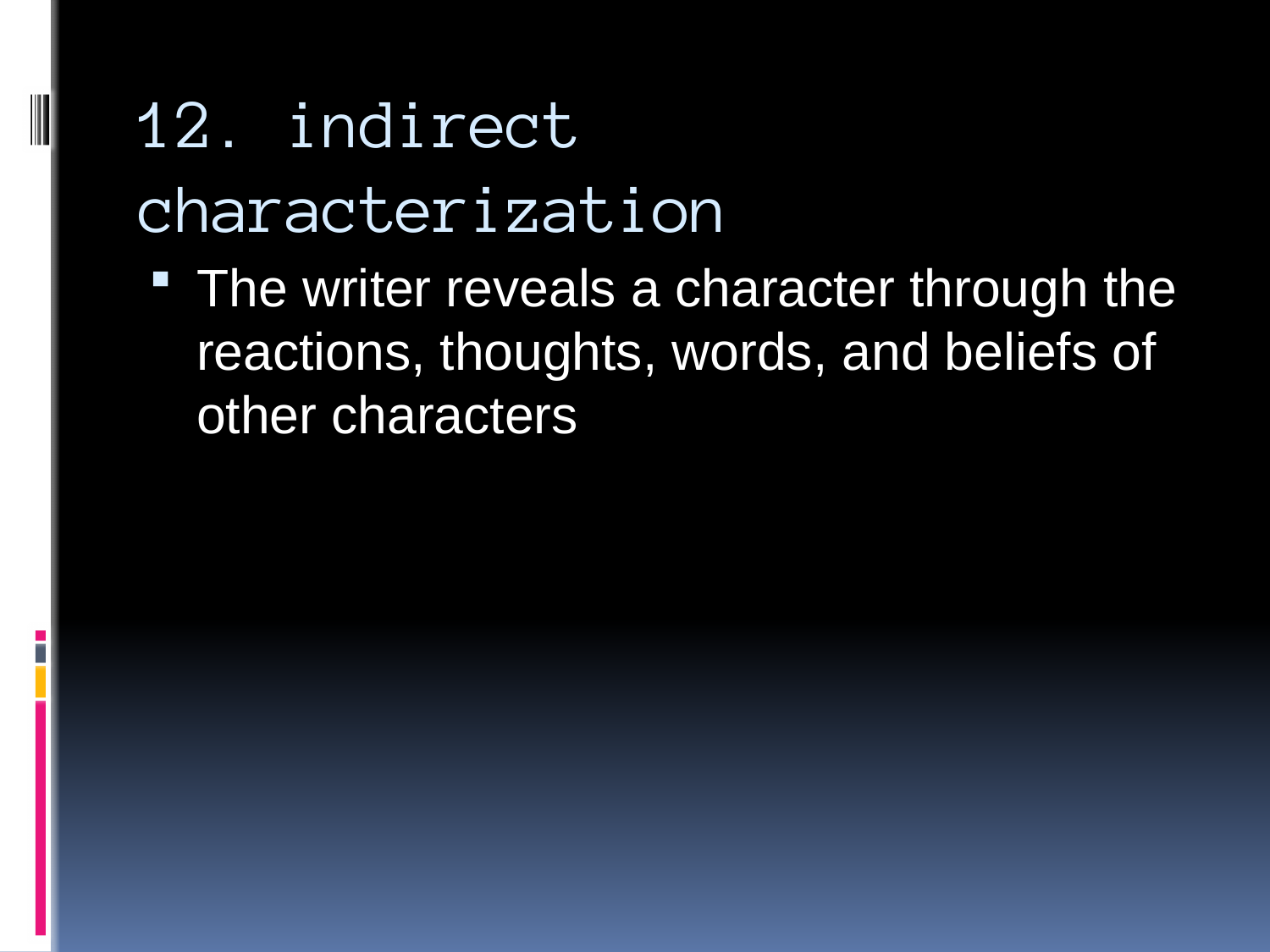

# 12. indirect characterization
The writer reveals a character through the reactions, thoughts, words, and beliefs of other characters